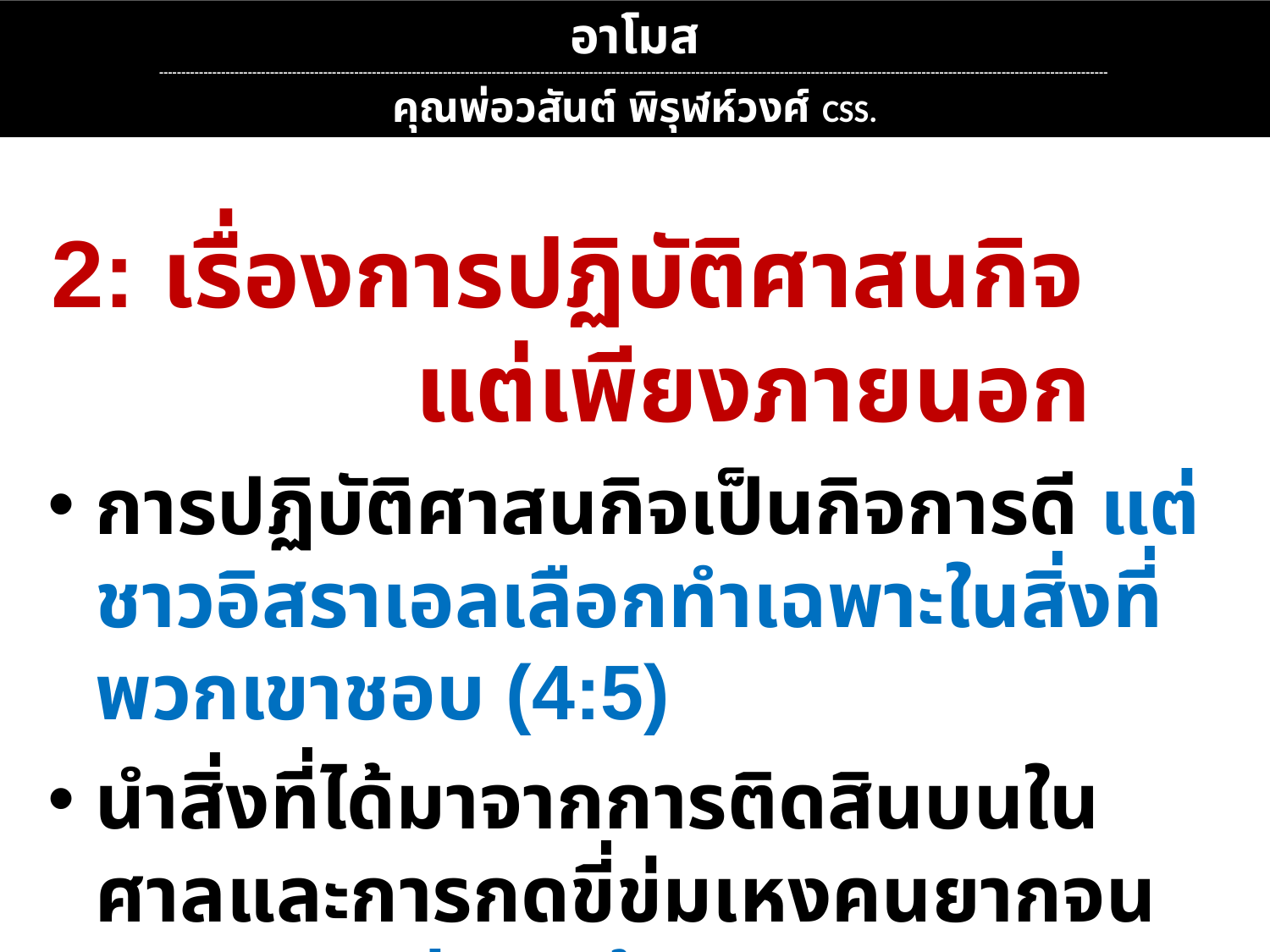

อาโมส
----------------------------------------------------------------------------------------------------------------------------------------------------------------------------------------------------------------------
คุณพ่อวสันต์ พิรุฬห์วงศ์ CSS.
2: เรื่องการปฏิบัติศาสนกิจ                แต่เพียงภายนอก
การปฏิบัติศาสนกิจเป็นกิจการดี แต่ชาวอิสราเอลเลือกทำเฉพาะในสิ่งที่พวกเขาชอบ (4:5)
นำสิ่งที่ได้มาจากการติดสินบนในศาลและการกดขี่ข่มเหงคนยากจน มาถวายแด่พระเจ้า (2:8)